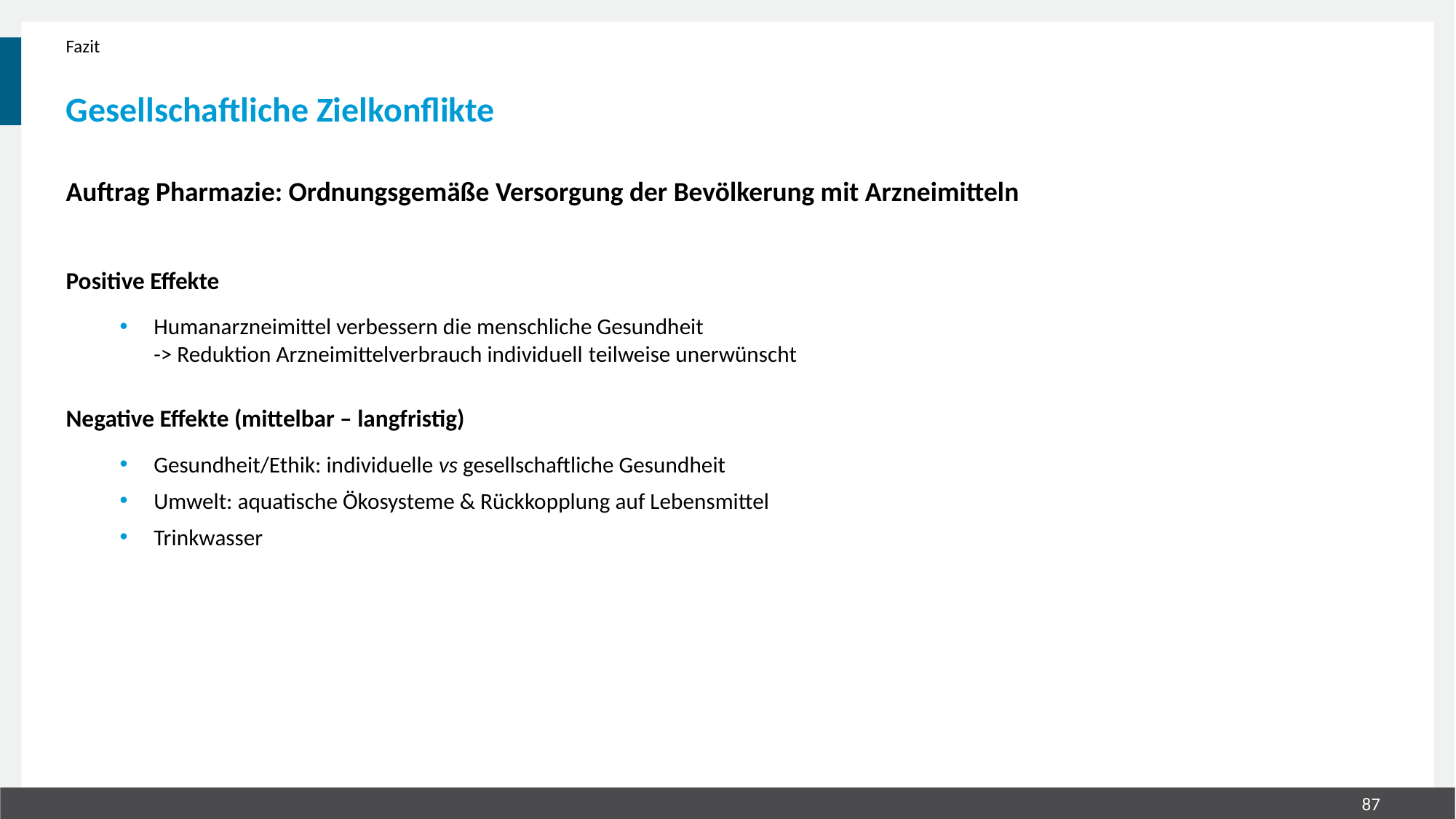

Fazit
# Gesellschaftliche Zielkonflikte
Auftrag Pharmazie: Ordnungsgemäße Versorgung der Bevölkerung mit Arzneimitteln
Positive Effekte
Humanarzneimittel verbessern die menschliche Gesundheit
-> Reduktion Arzneimittelverbrauch individuell teilweise unerwünscht
Negative Effekte (mittelbar – langfristig)
Gesundheit/Ethik: individuelle vs gesellschaftliche Gesundheit
Umwelt: aquatische Ökosysteme & Rückkopplung auf Lebensmittel
Trinkwasser

87